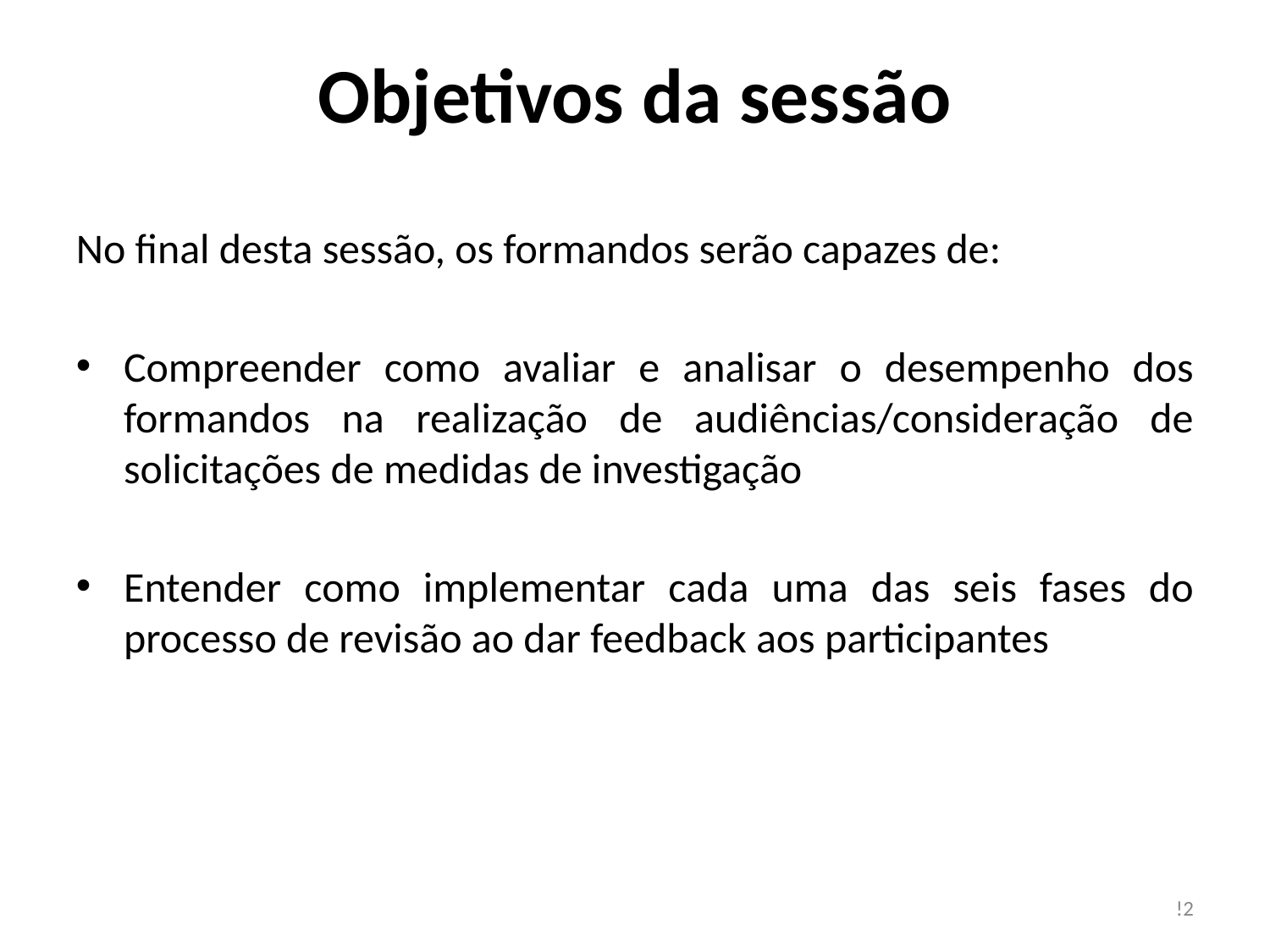

Objetivos da sessão
No final desta sessão, os formandos serão capazes de:

Compreender como avaliar e analisar o desempenho dos formandos na realização de audiências/consideração de solicitações de medidas de investigação

Entender como implementar cada uma das seis fases do processo de revisão ao dar feedback aos participantes
!2